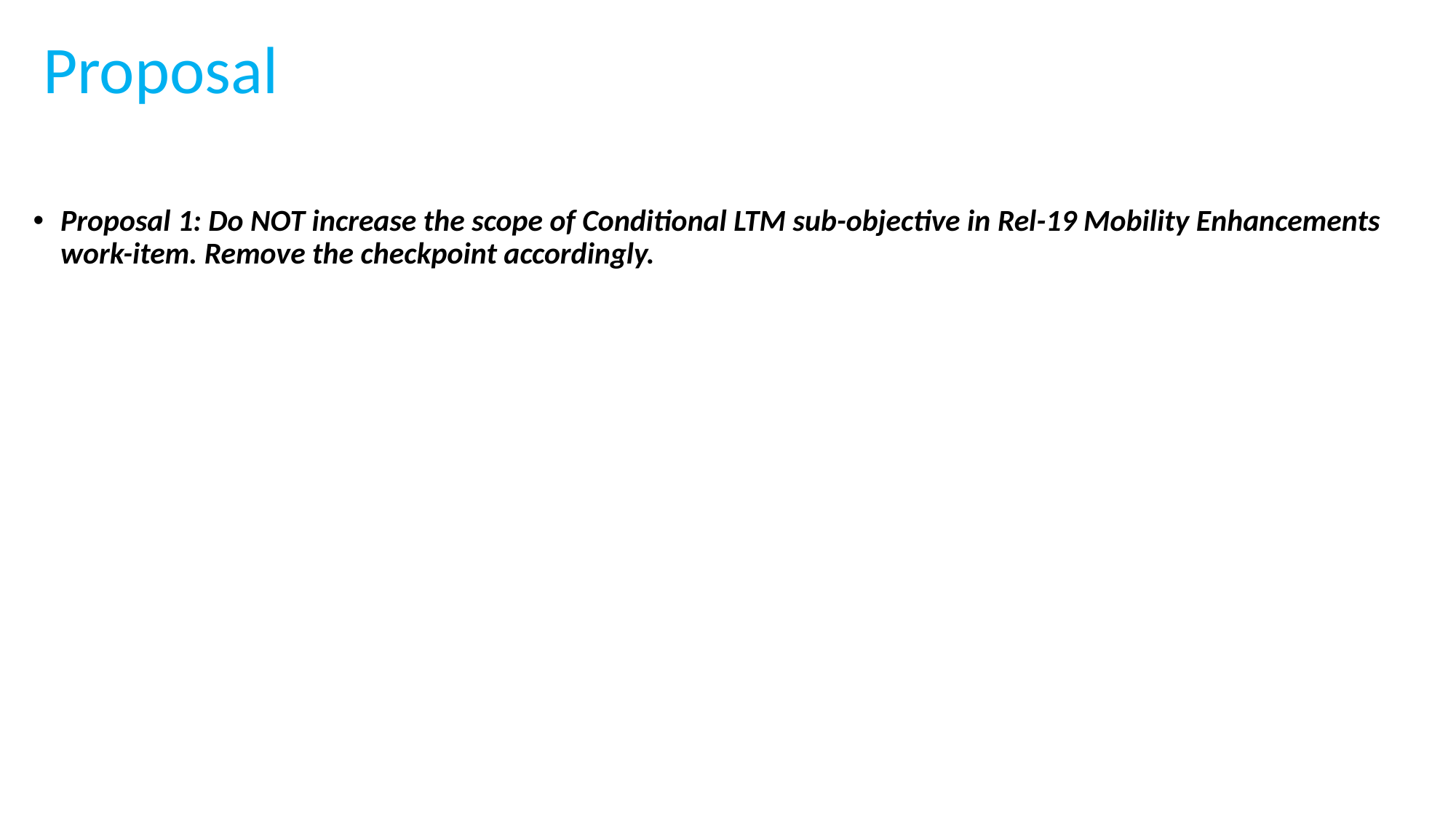

Proposal
Proposal 1: Do NOT increase the scope of Conditional LTM sub-objective in Rel-19 Mobility Enhancements work-item. Remove the checkpoint accordingly.